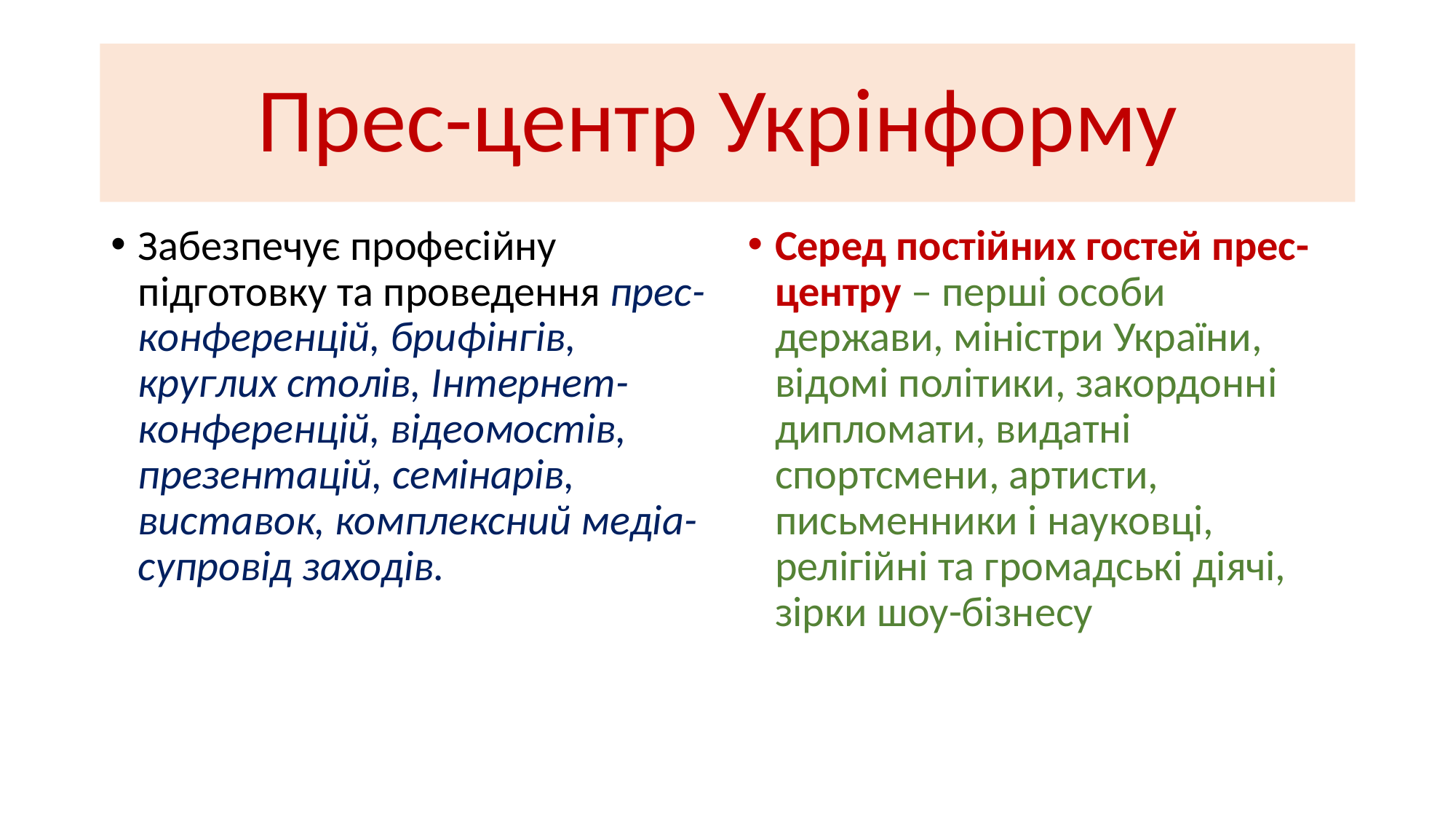

# Прес-центр Укрінформу
Забезпечує професійну підготовку та проведення прес-конференцій, брифінгів, круглих столів, Інтернет- конференцій, відеомостів, презентацій, семінарів, виставок, комплексний медіа-супровід заходів.
Серед постійних гостей прес-центру – перші особи держави, міністри України, відомі політики, закордонні дипломати, видатні спортсмени, артисти, письменники і науковці, релігійні та громадські діячі, зірки шоу-бізнесу